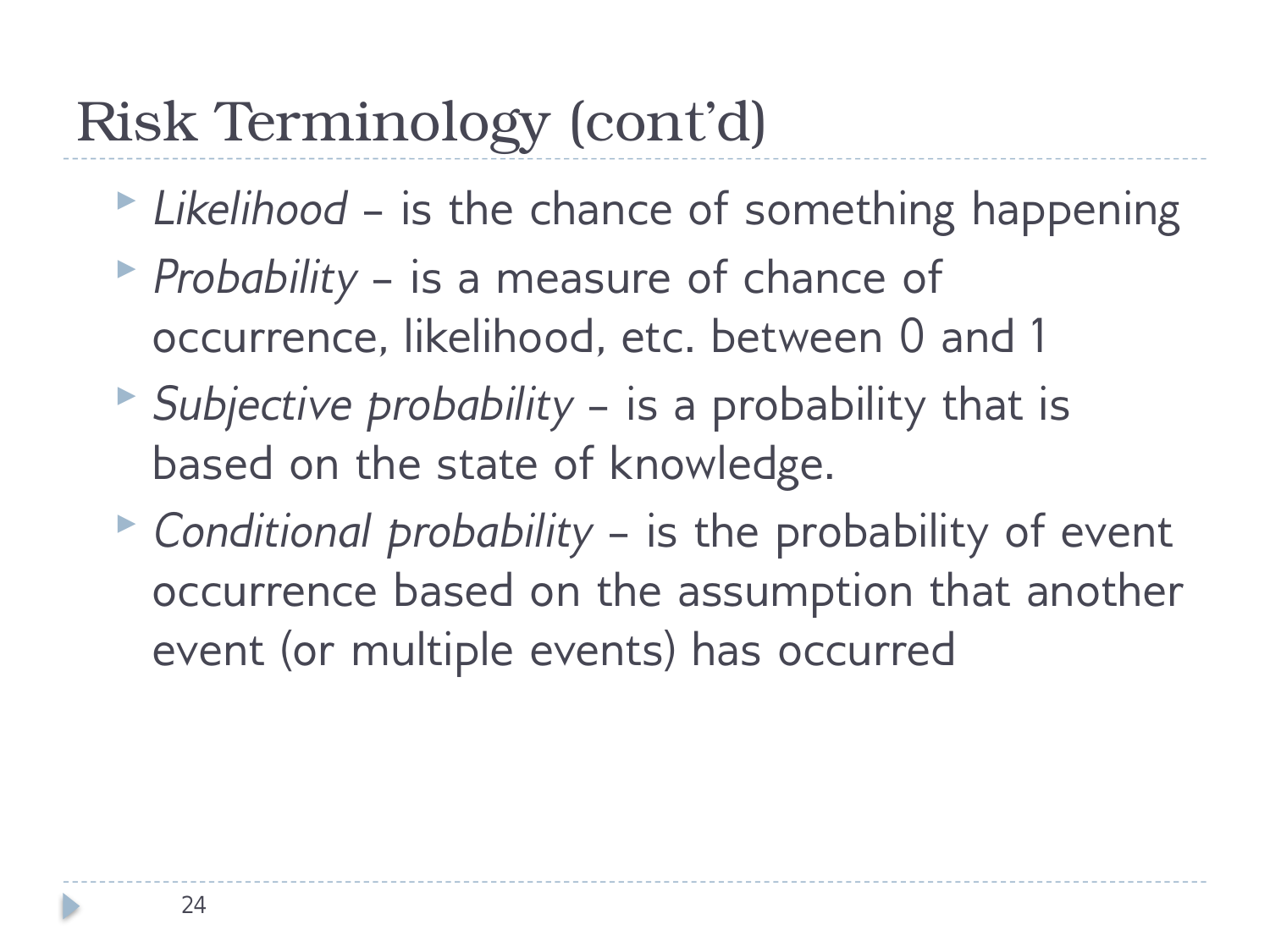

# Risk Terminology (cont’d)
Likelihood – is the chance of something happening
Probability – is a measure of chance of occurrence, likelihood, etc. between 0 and 1
Subjective probability – is a probability that is based on the state of knowledge.
Conditional probability – is the probability of event occurrence based on the assumption that another event (or multiple events) has occurred

24